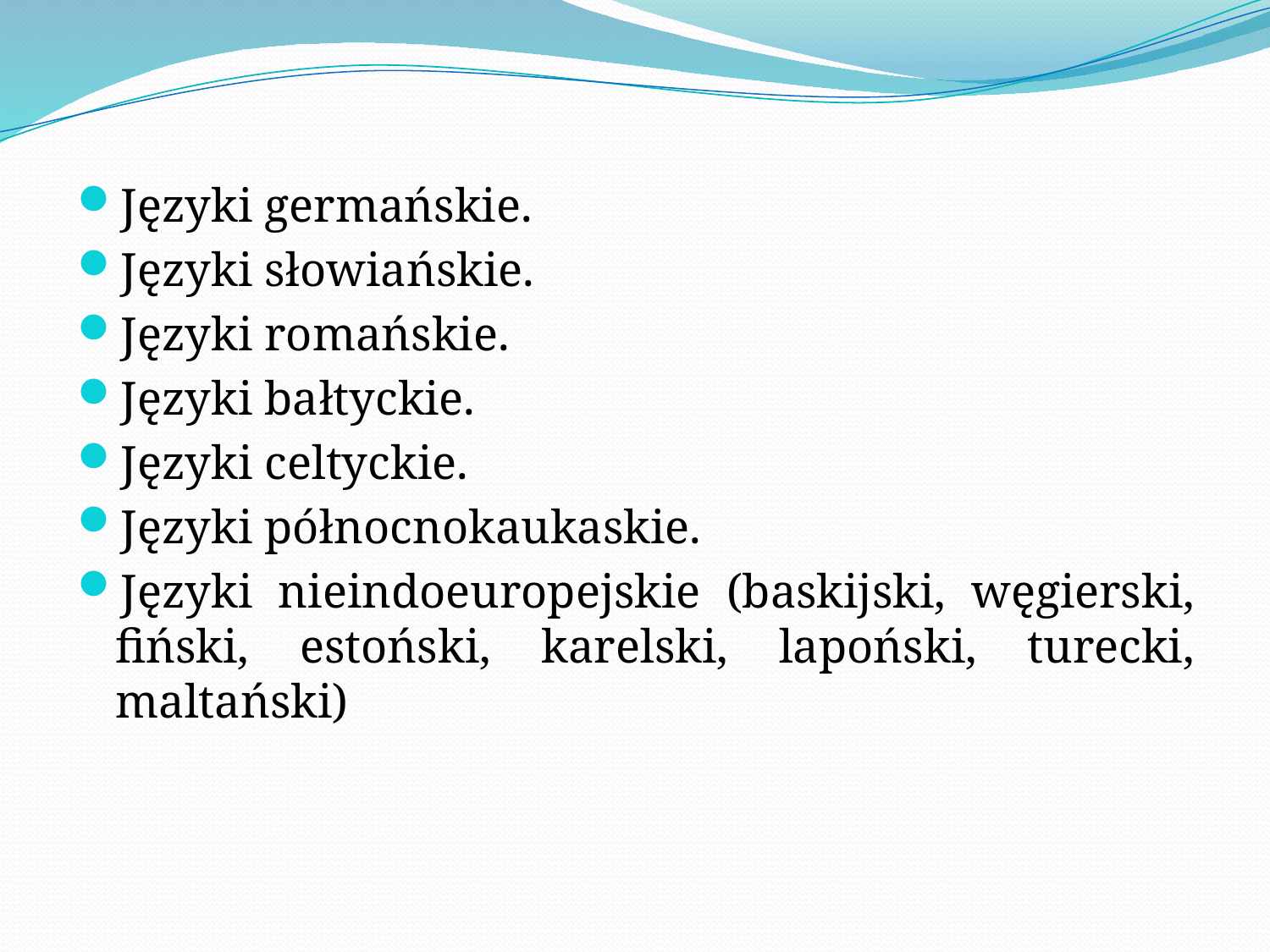

Języki germańskie.
Języki słowiańskie.
Języki romańskie.
Języki bałtyckie.
Języki celtyckie.
Języki północnokaukaskie.
Języki nieindoeuropejskie (baskijski, węgierski, fiński, estoński, karelski, lapoński, turecki, maltański)